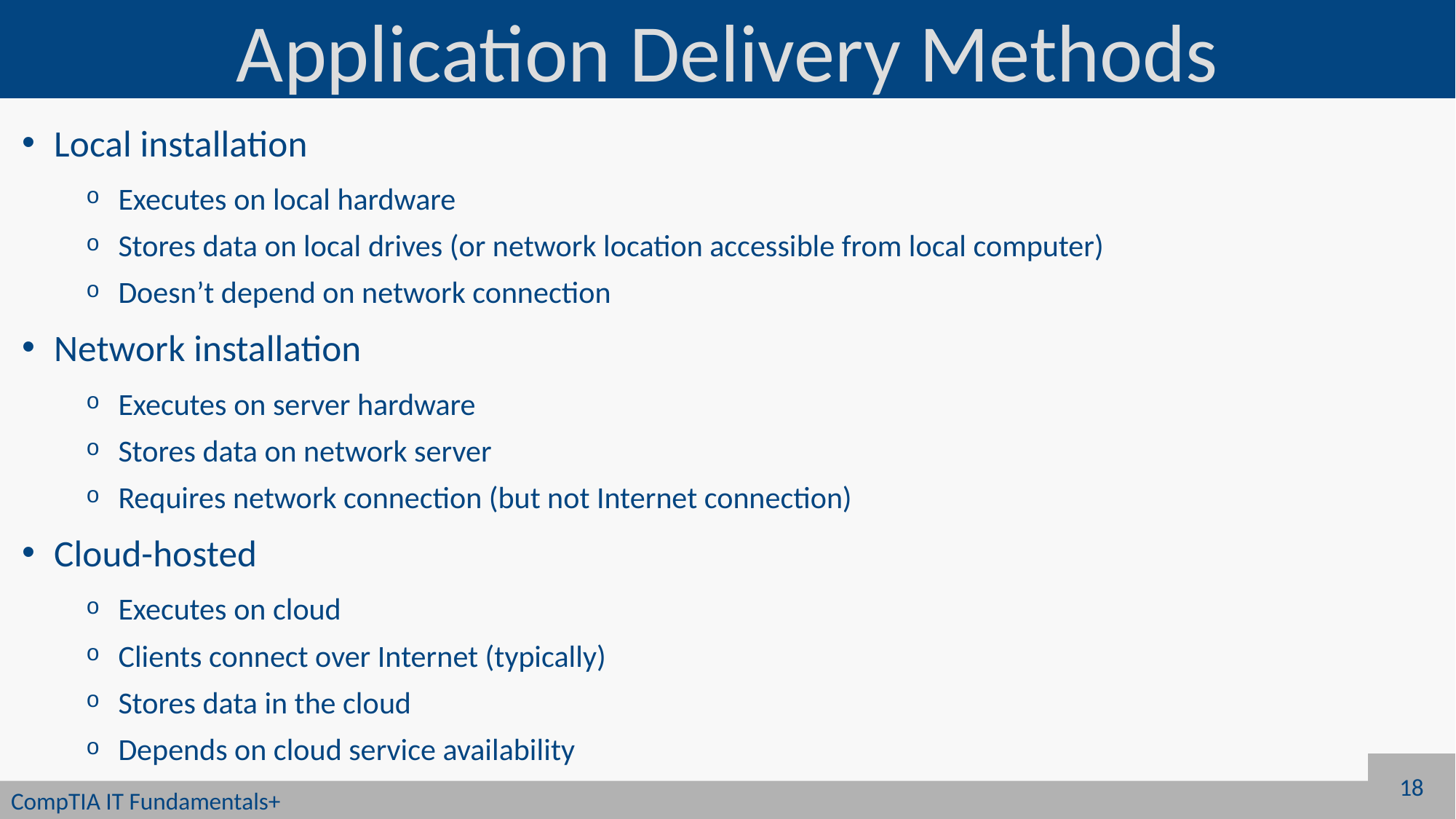

# Application Delivery Methods
Local installation
Executes on local hardware
Stores data on local drives (or network location accessible from local computer)
Doesn’t depend on network connection
Network installation
Executes on server hardware
Stores data on network server
Requires network connection (but not Internet connection)
Cloud-hosted
Executes on cloud
Clients connect over Internet (typically)
Stores data in the cloud
Depends on cloud service availability
18
CompTIA IT Fundamentals+